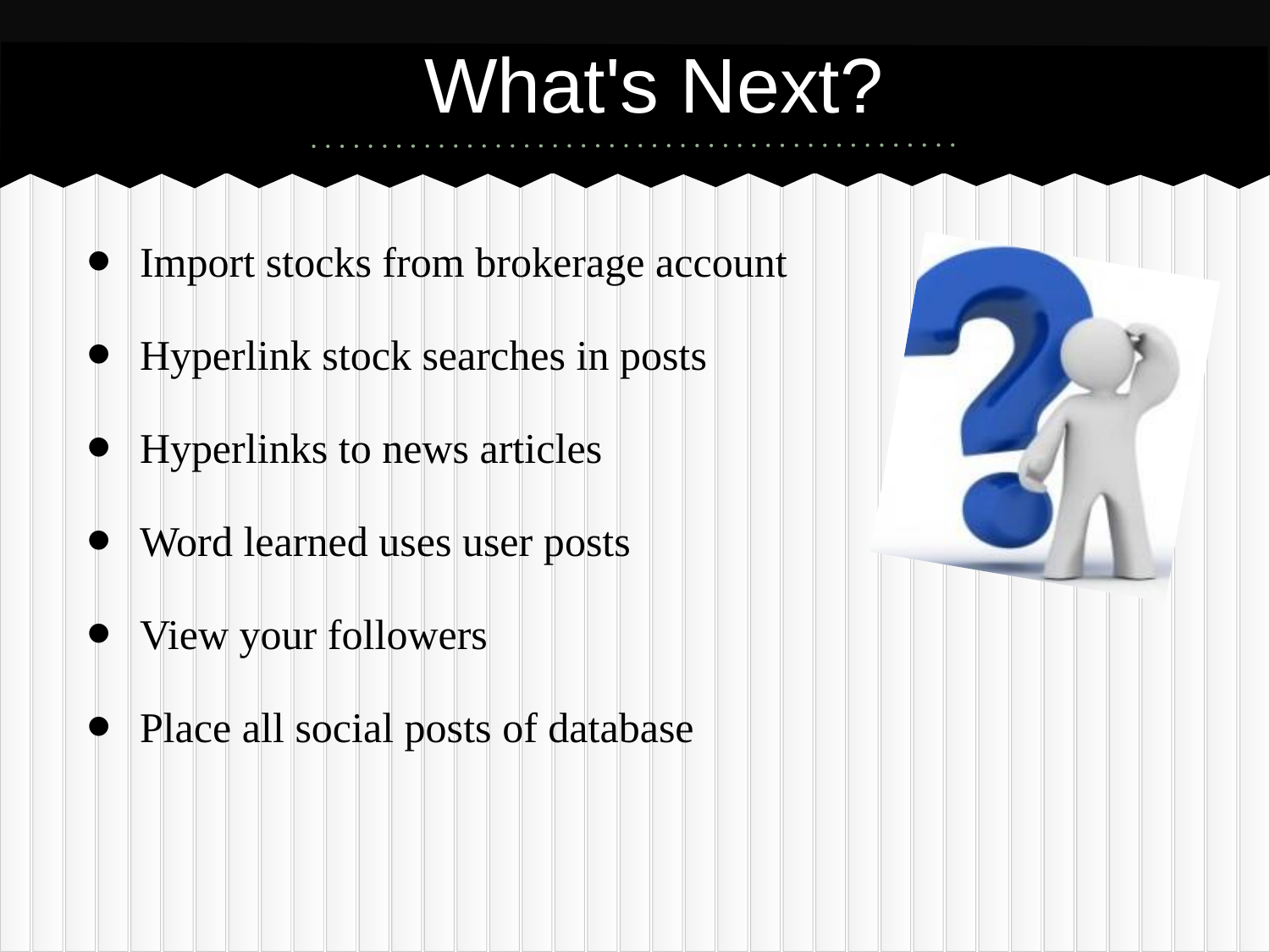

# What's Next?
Import stocks from brokerage account

Hyperlink stock searches in posts

Hyperlinks to news articles

Word learned uses user posts

View your followers

Place all social posts of database